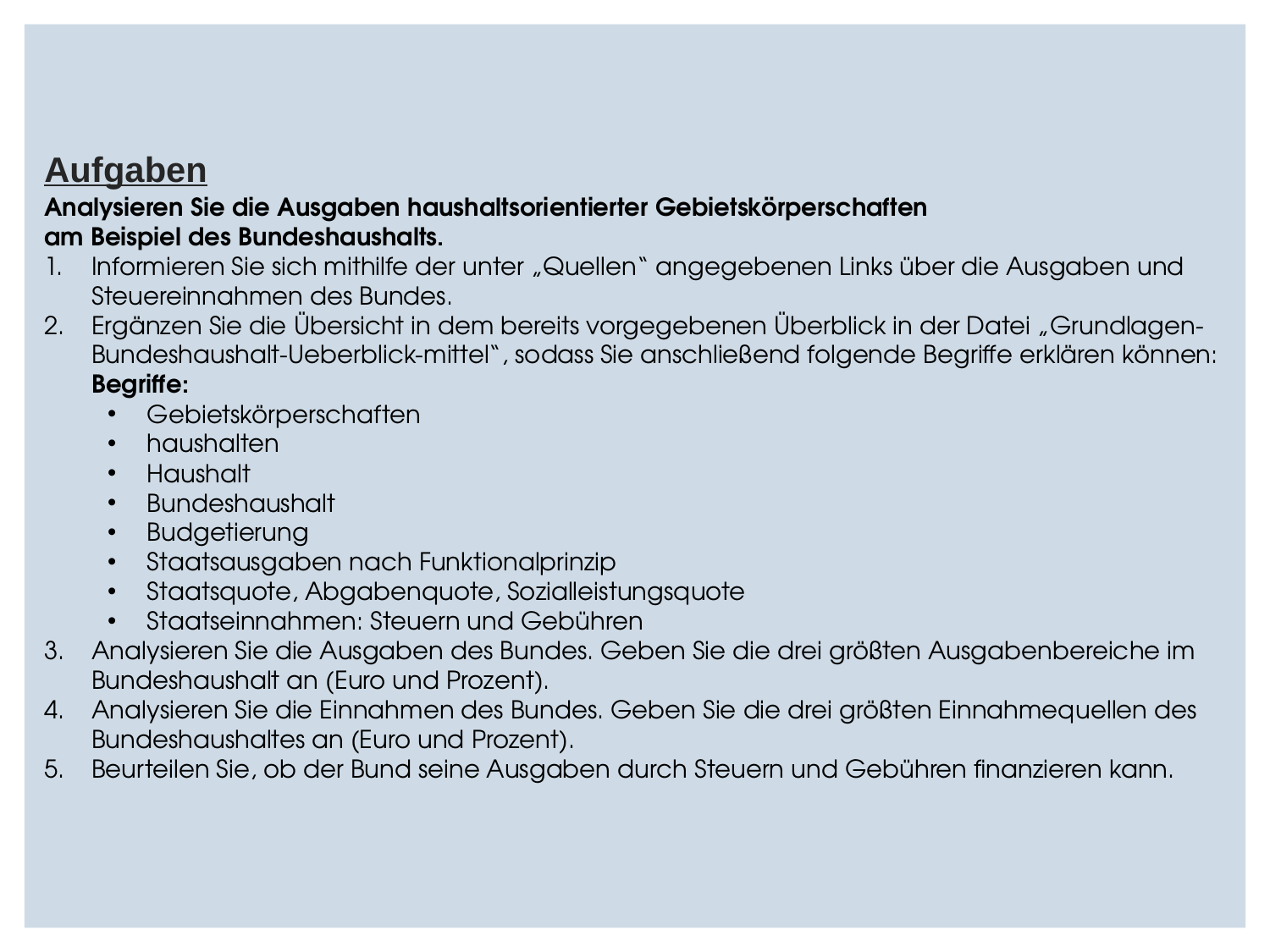

# Aufgaben
Analysieren Sie die Ausgaben haushaltsorientierter Gebietskörperschaften
am Beispiel des Bundeshaushalts.
Informieren Sie sich mithilfe der unter „Quellen“ angegebenen Links über die Ausgaben und Steuereinnahmen des Bundes.
Ergänzen Sie die Übersicht in dem bereits vorgegebenen Überblick in der Datei „Grundlagen-Bundeshaushalt-Ueberblick-mittel“, sodass Sie anschließend folgende Begriffe erklären können:
Begriffe:
Gebietskörperschaften
haushalten
Haushalt
Bundeshaushalt
Budgetierung
Staatsausgaben nach Funktionalprinzip
Staatsquote, Abgabenquote, Sozialleistungsquote
Staatseinnahmen: Steuern und Gebühren
Analysieren Sie die Ausgaben des Bundes. Geben Sie die drei größten Ausgabenbereiche im Bundeshaushalt an (Euro und Prozent).
Analysieren Sie die Einnahmen des Bundes. Geben Sie die drei größten Einnahmequellen des Bundeshaushaltes an (Euro und Prozent).
Beurteilen Sie, ob der Bund seine Ausgaben durch Steuern und Gebühren finanzieren kann.